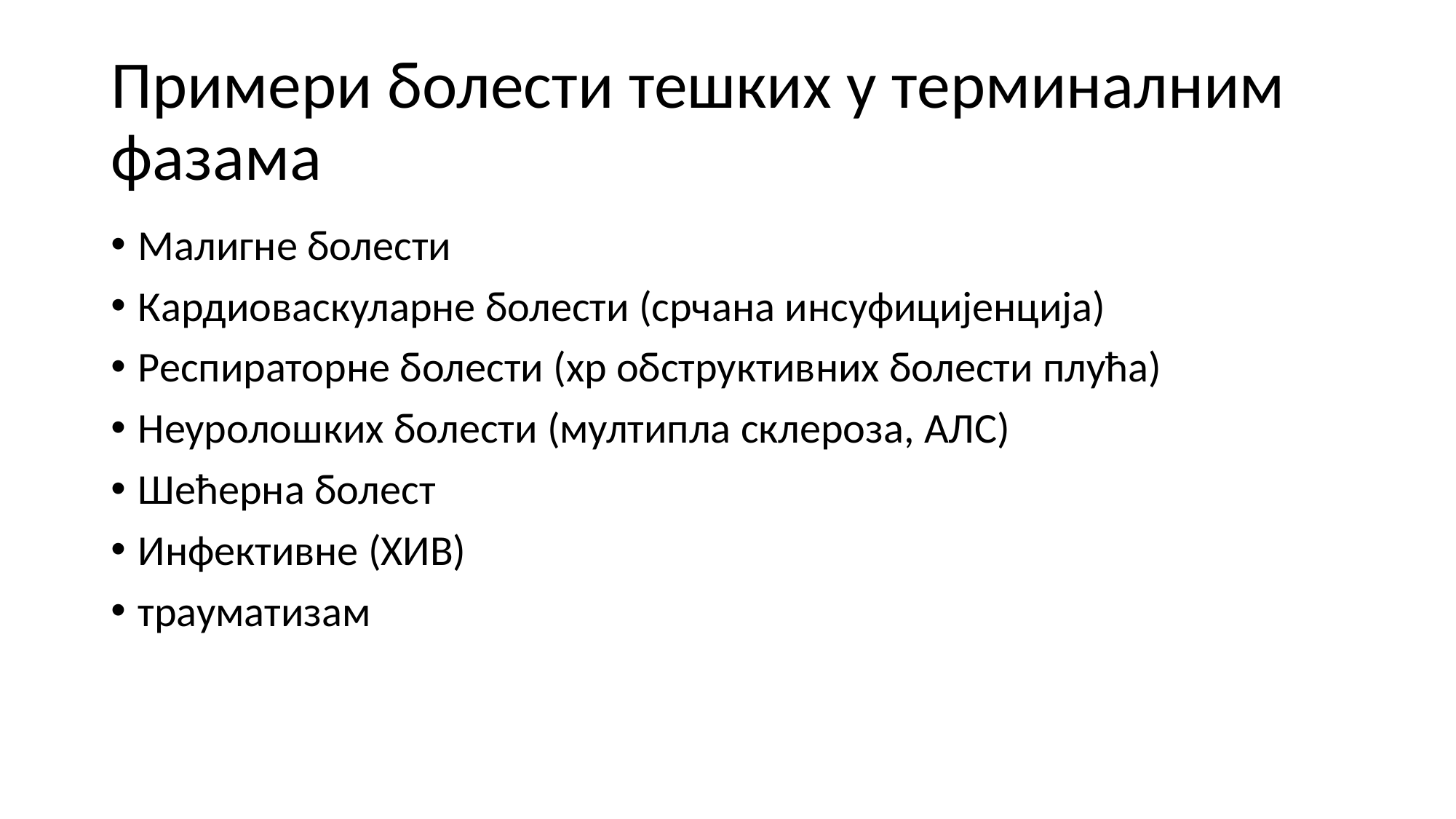

# Примери болести тешких у терминалним фазама
Малигне болести
Кардиоваскуларне болести (срчана инсуфицијенција)
Респираторне болести (хр обструктивних болести плућа)
Неуролошких болести (мултипла склероза, АЛС)
Шећерна болест
Инфективне (ХИВ)
трауматизам